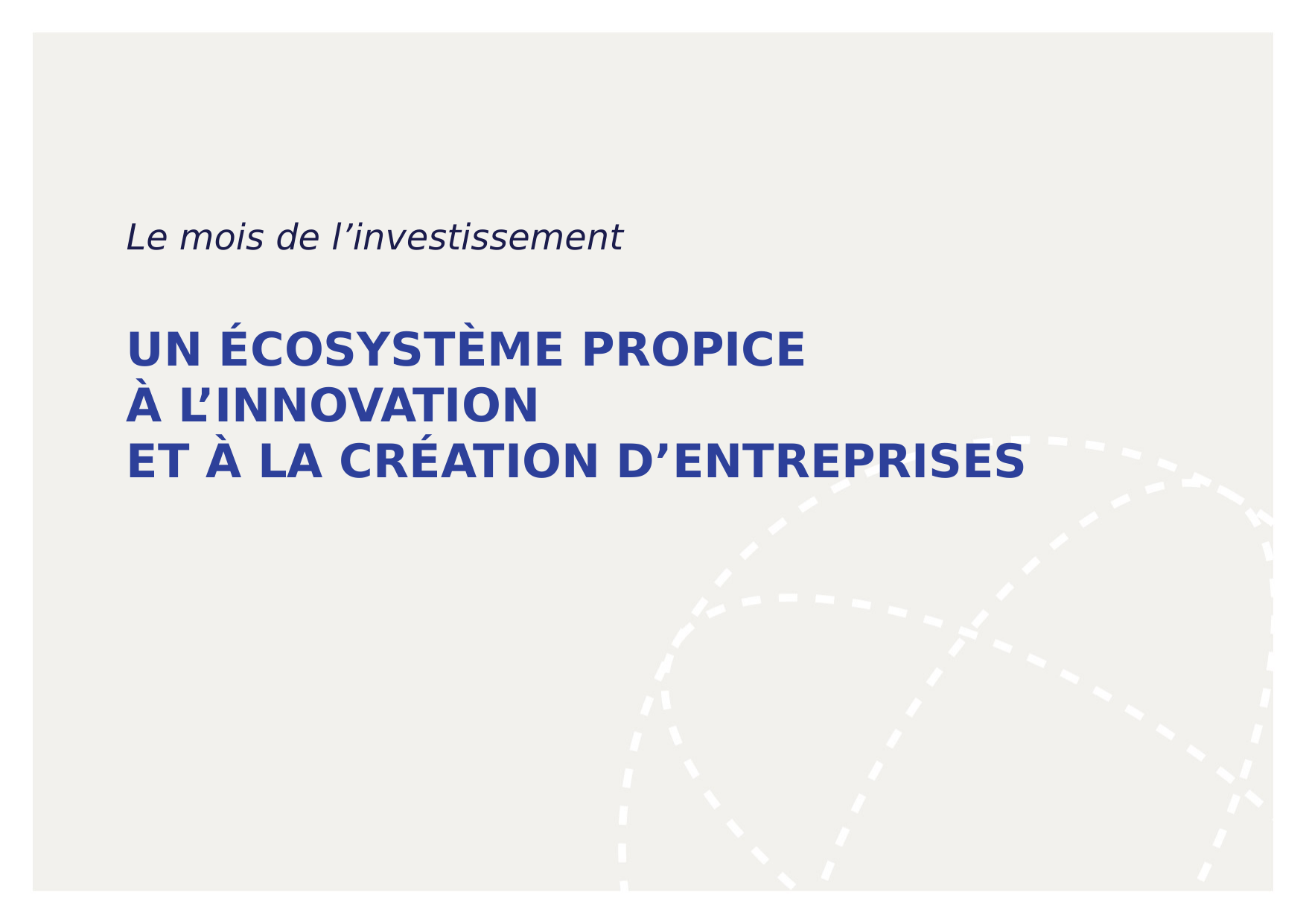

Le mois de l’investissement

# Un écosystème propice à l’innovation et à la création d’entreprises